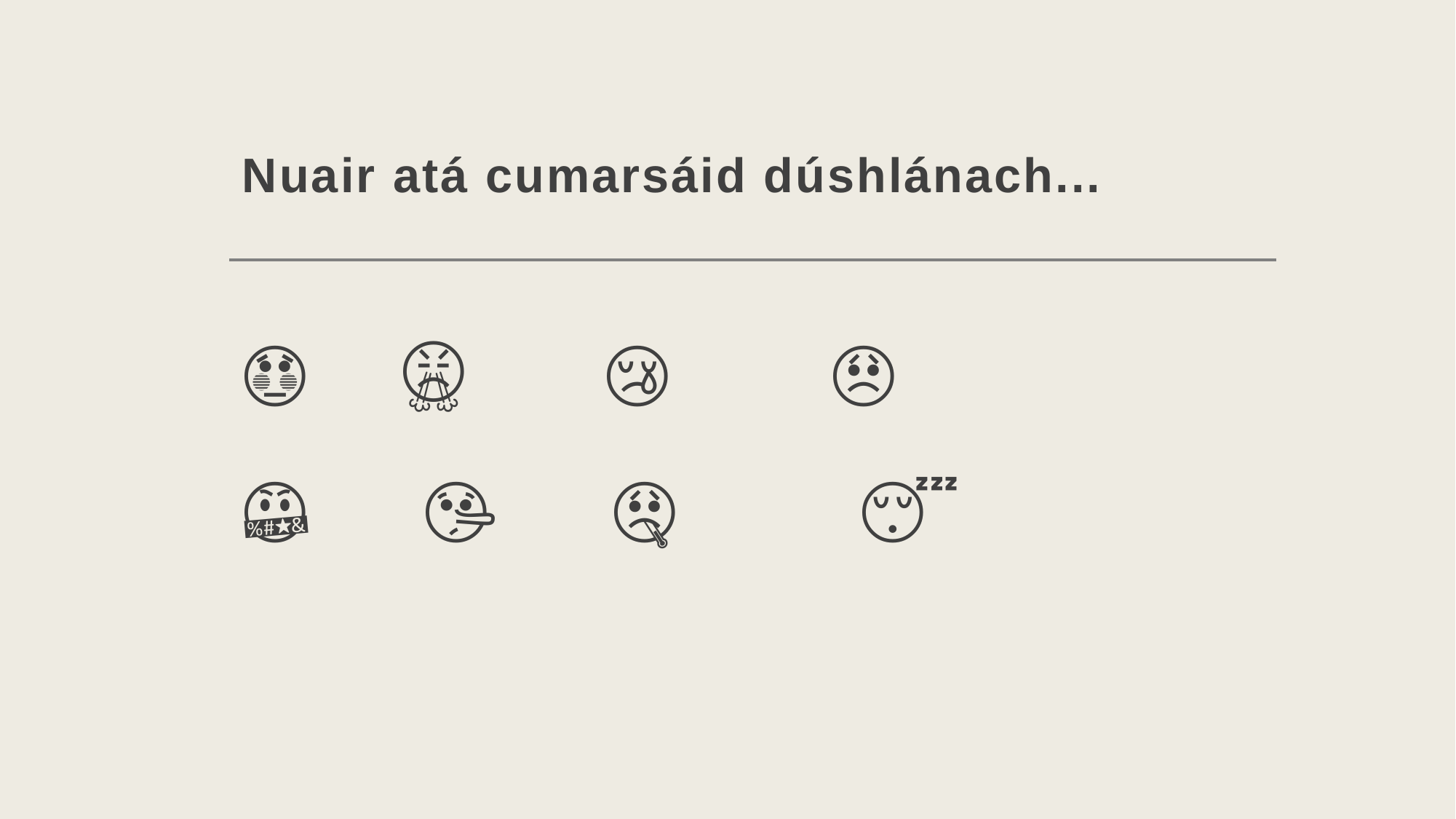

# Nuair atá cumarsáid dúshlánach...
😳    😤      😢       😞
🤬     🤥     🤒        😴